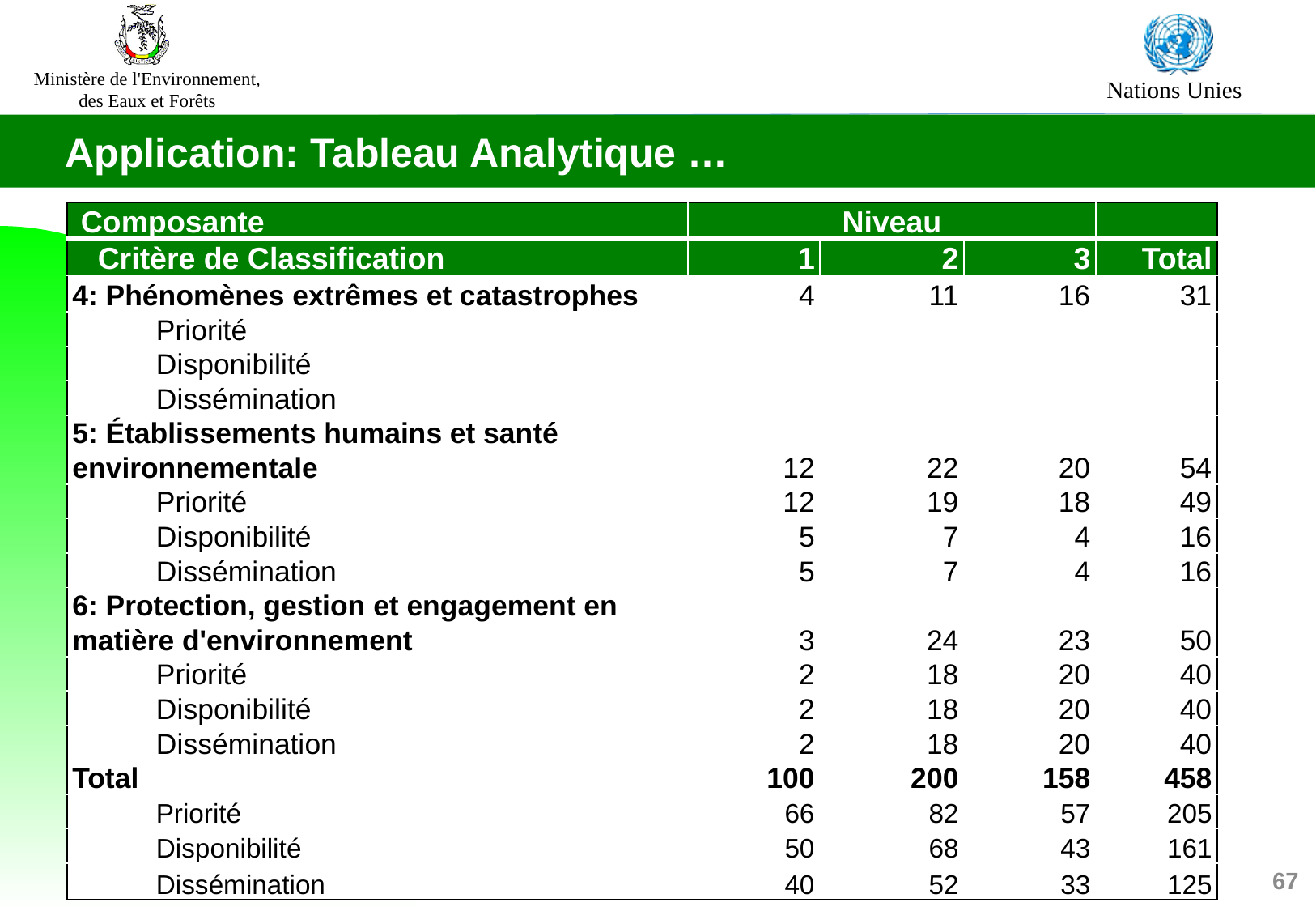

Application: Tableau Analytique …
| Composante |  | Niveau |  |  |  |
| --- | --- | --- | --- | --- | --- |
| Critère de Classification |  | 1 | 2 | 3 | Total |
| 4: Phénomènes extrêmes et catastrophes |  | 4 | 11 | 16 | 31 |
|  | Priorité |  |  |  |  |
|  | Disponibilité |  |  |  |  |
|  | Dissémination |  |  |  |  |
| 5: Établissements humains et santé environnementale |  | 12 | 22 | 20 | 54 |
|  | Priorité | 12 | 19 | 18 | 49 |
|  | Disponibilité | 5 | 7 | 4 | 16 |
|  | Dissémination | 5 | 7 | 4 | 16 |
| 6: Protection, gestion et engagement en matière d'environnement |  | 3 | 24 | 23 | 50 |
|  | Priorité | 2 | 18 | 20 | 40 |
|  | Disponibilité | 2 | 18 | 20 | 40 |
|  | Dissémination | 2 | 18 | 20 | 40 |
| Total |  | 100 | 200 | 158 | 458 |
|  | Priorité | 66 | 82 | 57 | 205 |
|  | Disponibilité | 50 | 68 | 43 | 161 |
|  | Dissémination | 40 | 52 | 33 | 125 |
67